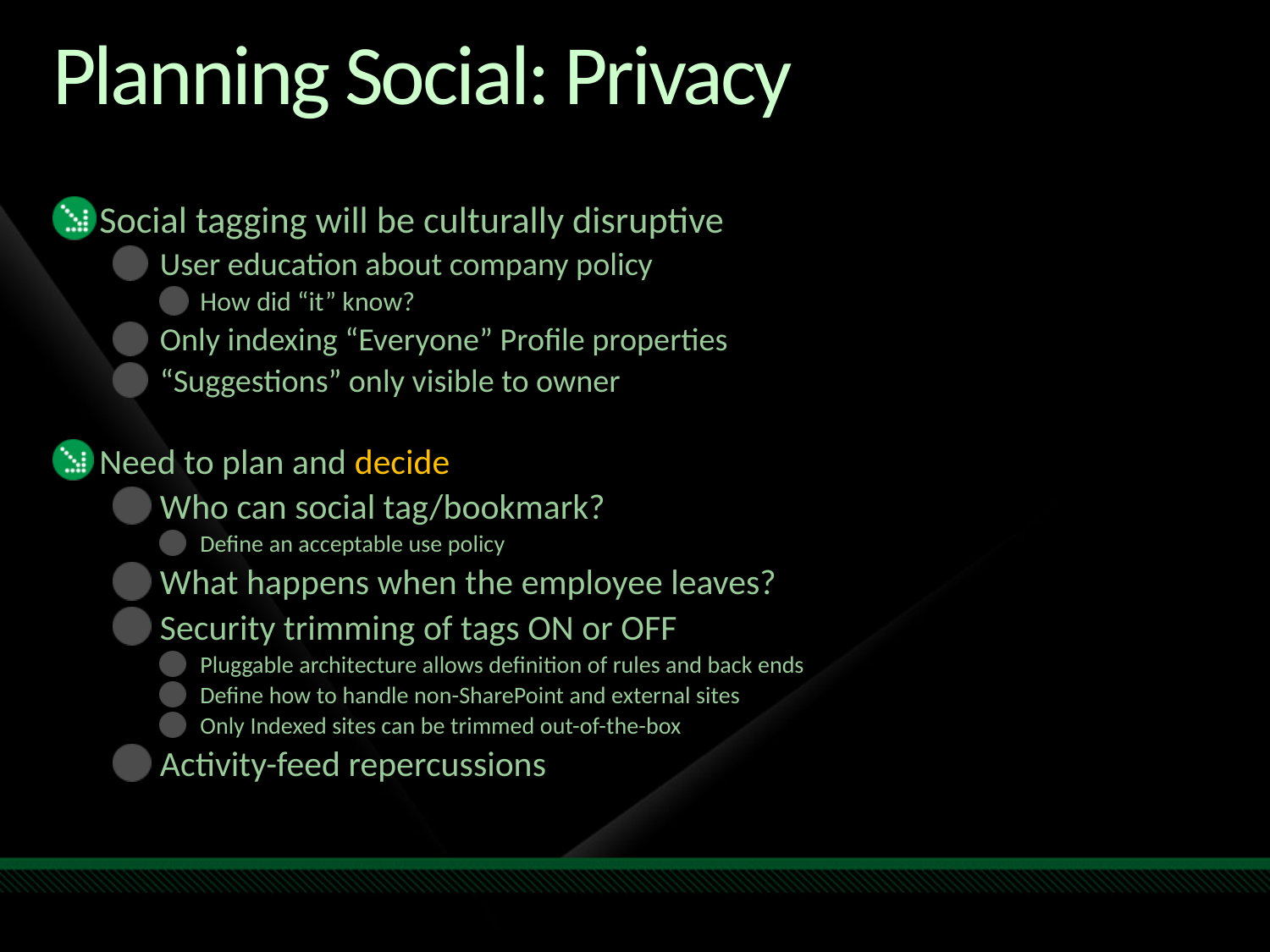

# Planning Social: Privacy
Social tagging will be culturally disruptive
User education about company policy
How did “it” know?
Only indexing “Everyone” Profile properties
“Suggestions” only visible to owner

Need to plan and decide
Who can social tag/bookmark?
Define an acceptable use policy
What happens when the employee leaves?
Security trimming of tags ON or OFF
Pluggable architecture allows definition of rules and back ends
Define how to handle non-SharePoint and external sites
Only Indexed sites can be trimmed out-of-the-box
Activity-feed repercussions